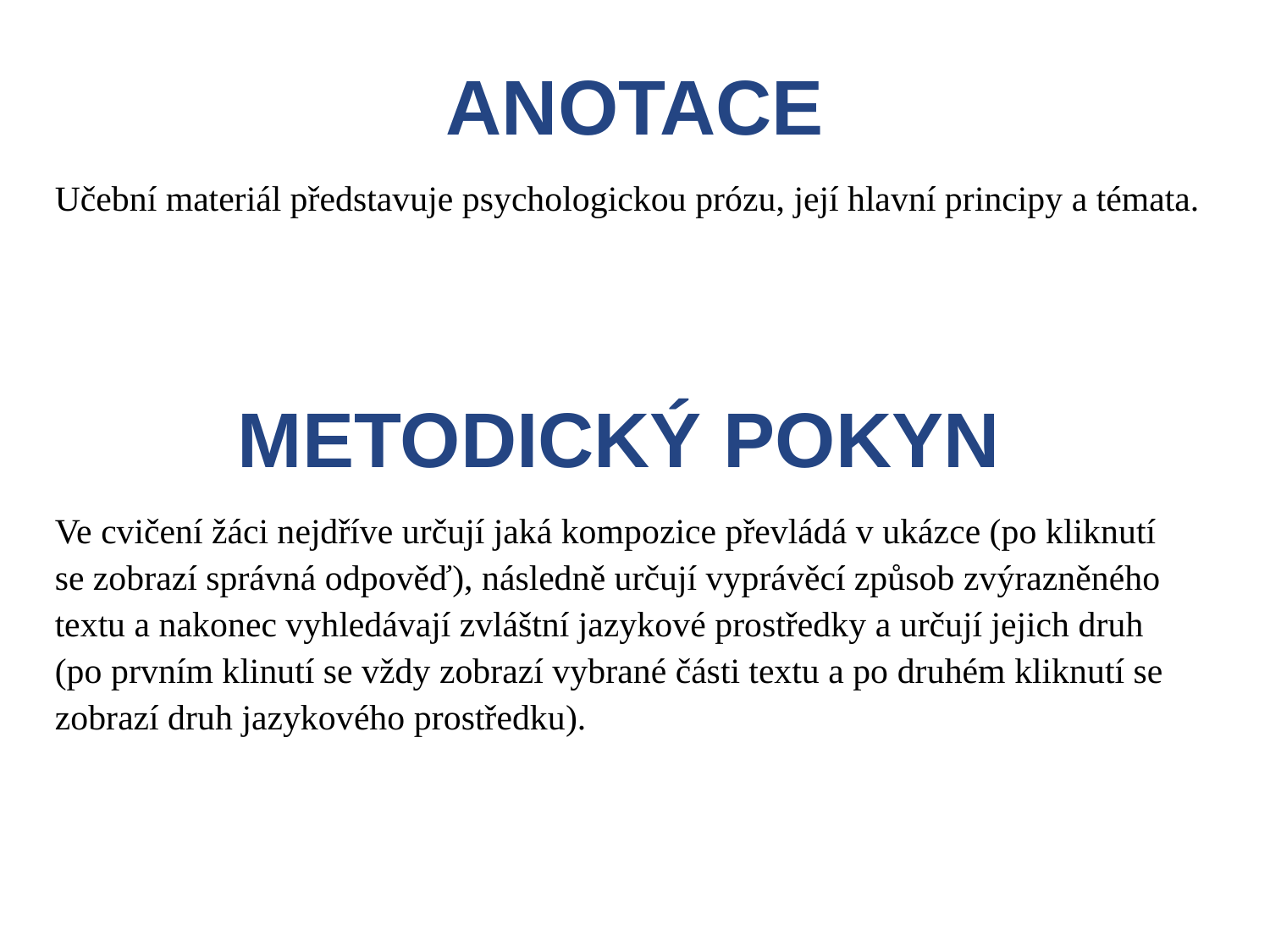

ANOTACE
Učební materiál představuje psychologickou prózu, její hlavní principy a témata.
METODICKÝ POKYN
Ve cvičení žáci nejdříve určují jaká kompozice převládá v ukázce (po kliknutí se zobrazí správná odpověď), následně určují vyprávěcí způsob zvýrazněného textu a nakonec vyhledávají zvláštní jazykové prostředky a určují jejich druh (po prvním klinutí se vždy zobrazí vybrané části textu a po druhém kliknutí se zobrazí druh jazykového prostředku).